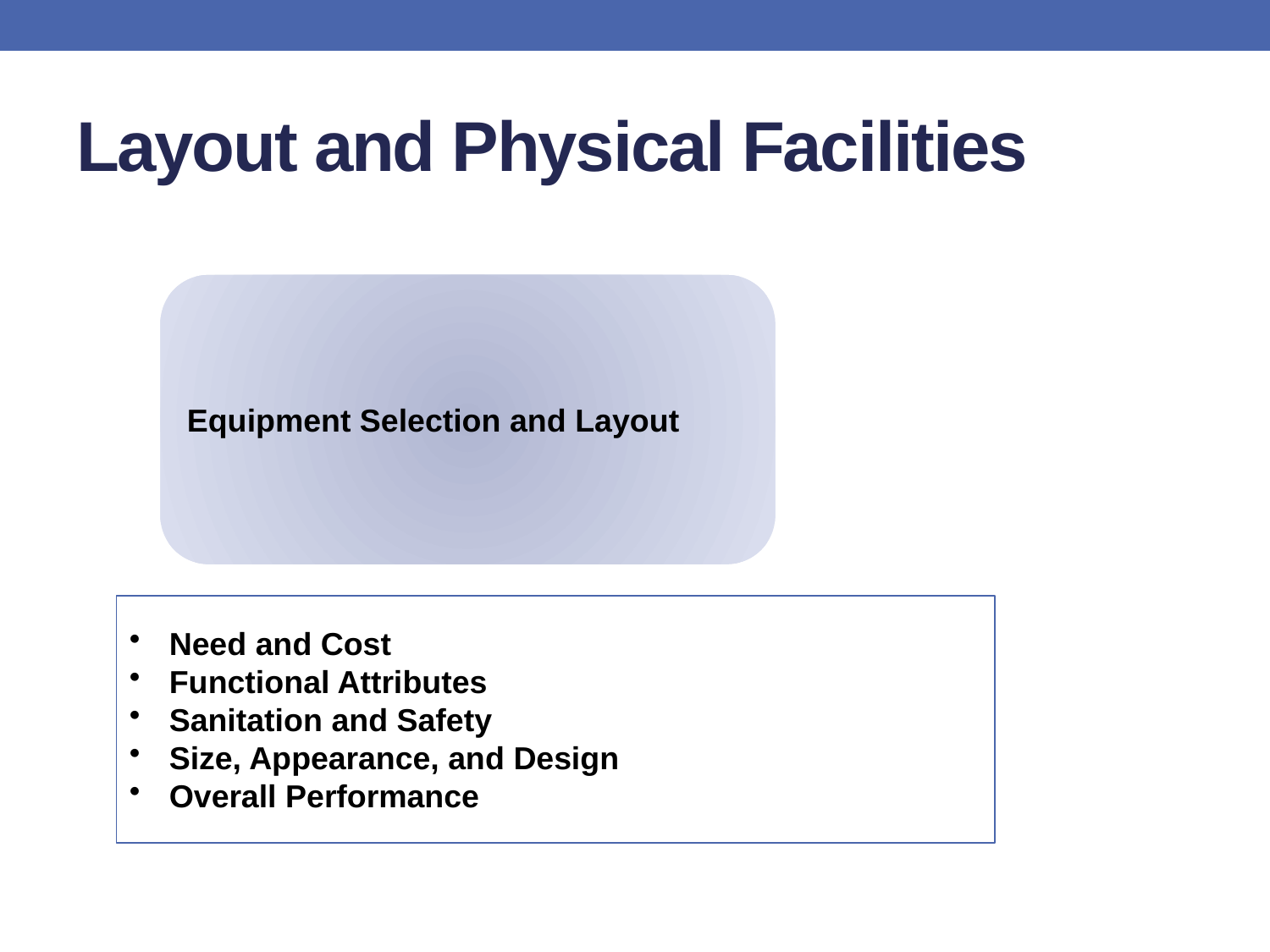

# Layout and Physical Facilities

Equipment Selection and Layout
Need and Cost
Functional Attributes
Sanitation and Safety
Size, Appearance, and Design
Overall Performance